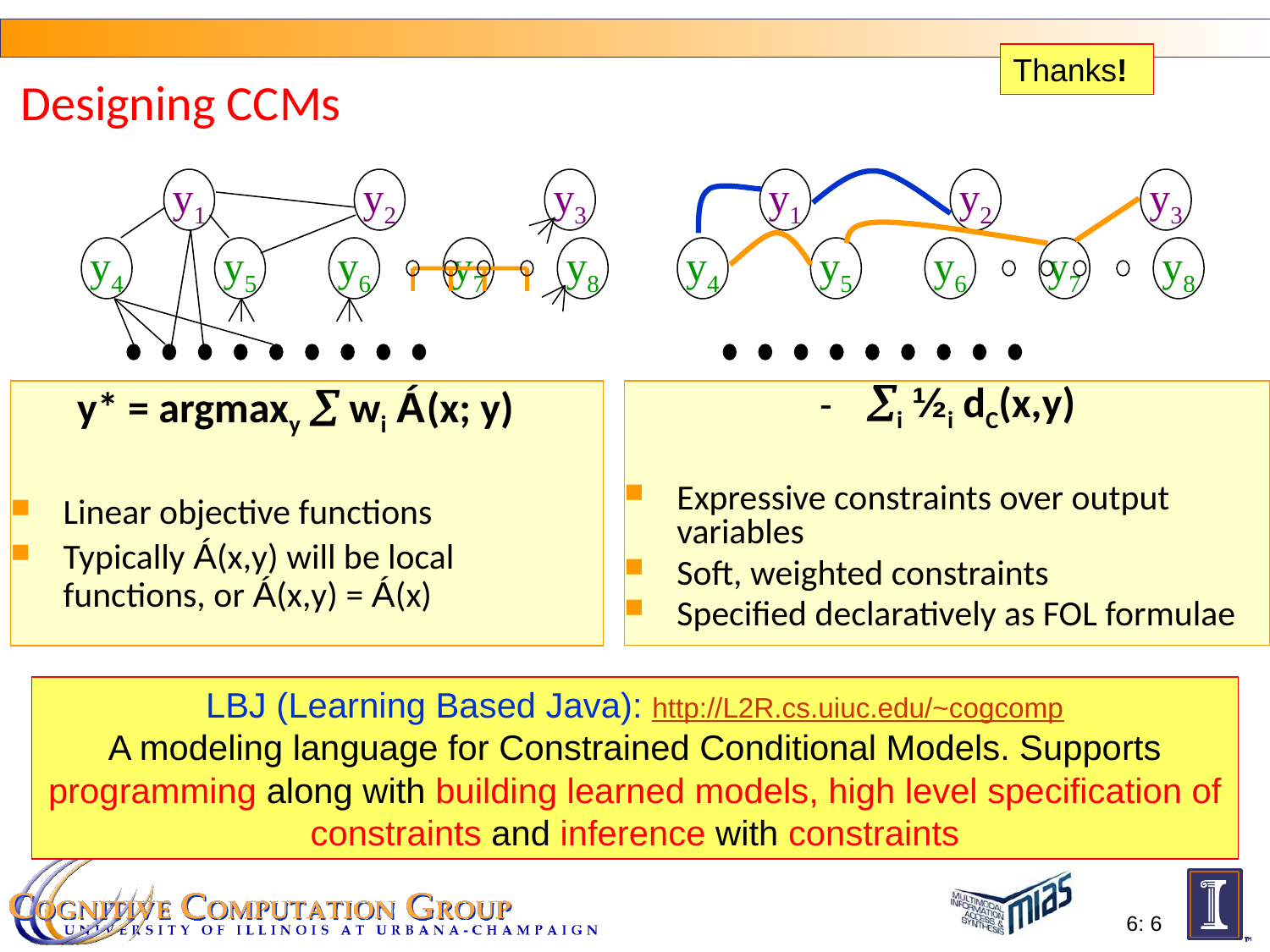

Designing CCMs
Thanks!
y1
y2
y3
y4
y5
y6
y8

y7

y1
y2
y3
y4
y5
y6
y8
y7

       y* = argmaxy ∑ wi Á(x; y)

Linear objective functions
Typically Á(x,y) will be local functions, or Á(x,y) = Á(x)
           −  ∑i ½i dC(x,y)

Expressive constraints over output variables
Soft, weighted constraints
Specified declaratively as FOL formulae
LBJ (Learning Based Java): http://L2R.cs.uiuc.edu/~cogcomp
A modeling language for Constrained Conditional Models. Supports programming along with building learned models, high level specification of constraints and inference with constraints
Decide what variables are of interest – learn model (s)
Think about constraints among the variables of interest
Design your objective function
6: 6